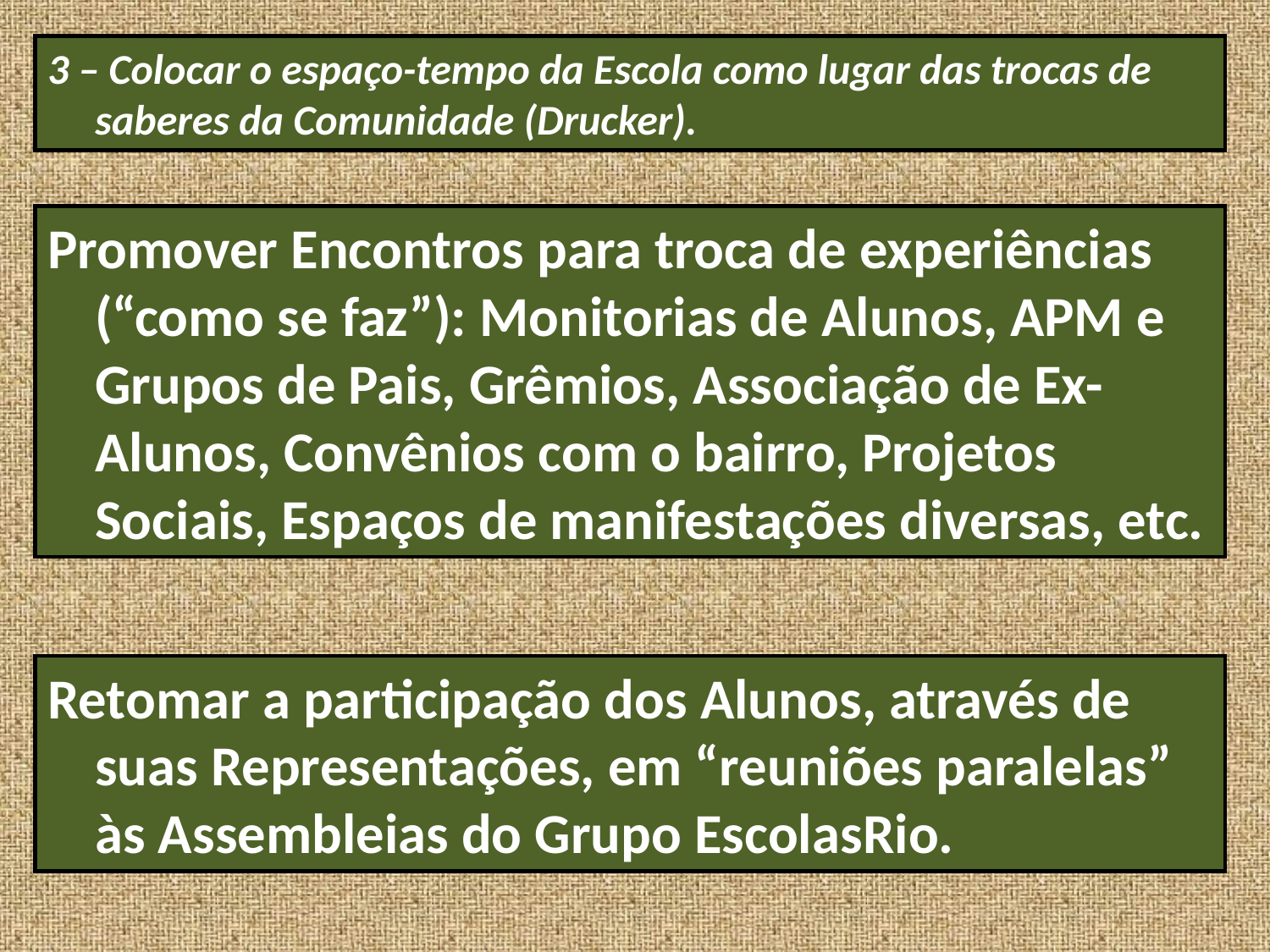

3 – Colocar o espaço-tempo da Escola como lugar das trocas de saberes da Comunidade (Drucker).
Promover Encontros para troca de experiências (“como se faz”): Monitorias de Alunos, APM e Grupos de Pais, Grêmios, Associação de Ex-Alunos, Convênios com o bairro, Projetos Sociais, Espaços de manifestações diversas, etc.
Retomar a participação dos Alunos, através de suas Representações, em “reuniões paralelas” às Assembleias do Grupo EscolasRio.